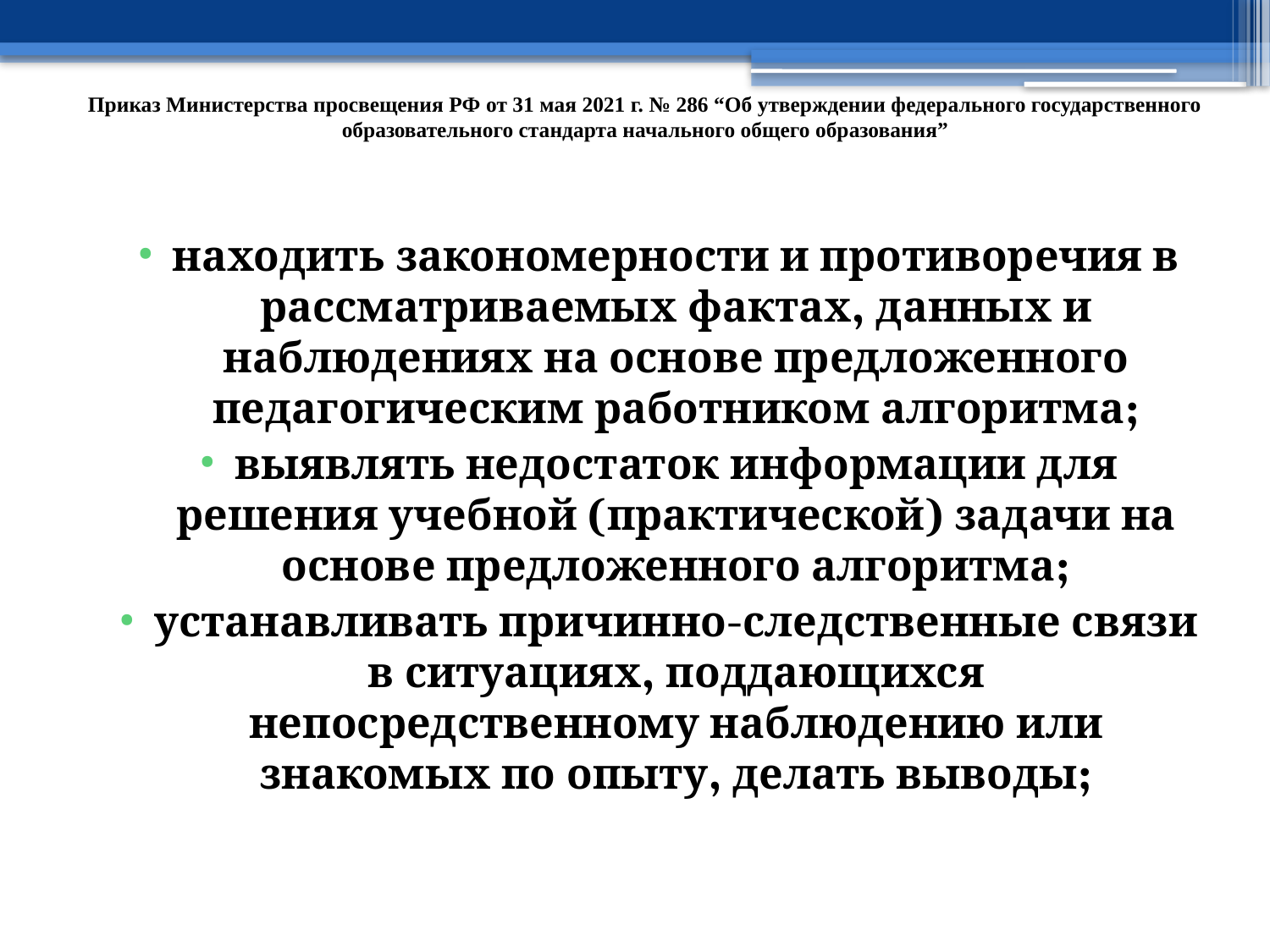

# Приказ Министерства просвещения РФ от 31 мая 2021 г. № 286 “Об утверждении федерального государственного образовательного стандарта начального общего образования”
находить закономерности и противоречия в рассматриваемых фактах, данных и наблюдениях на основе предложенного педагогическим работником алгоритма;
выявлять недостаток информации для решения учебной (практической) задачи на основе предложенного алгоритма;
устанавливать причинно-следственные связи в ситуациях, поддающихся непосредственному наблюдению или знакомых по опыту, делать выводы;